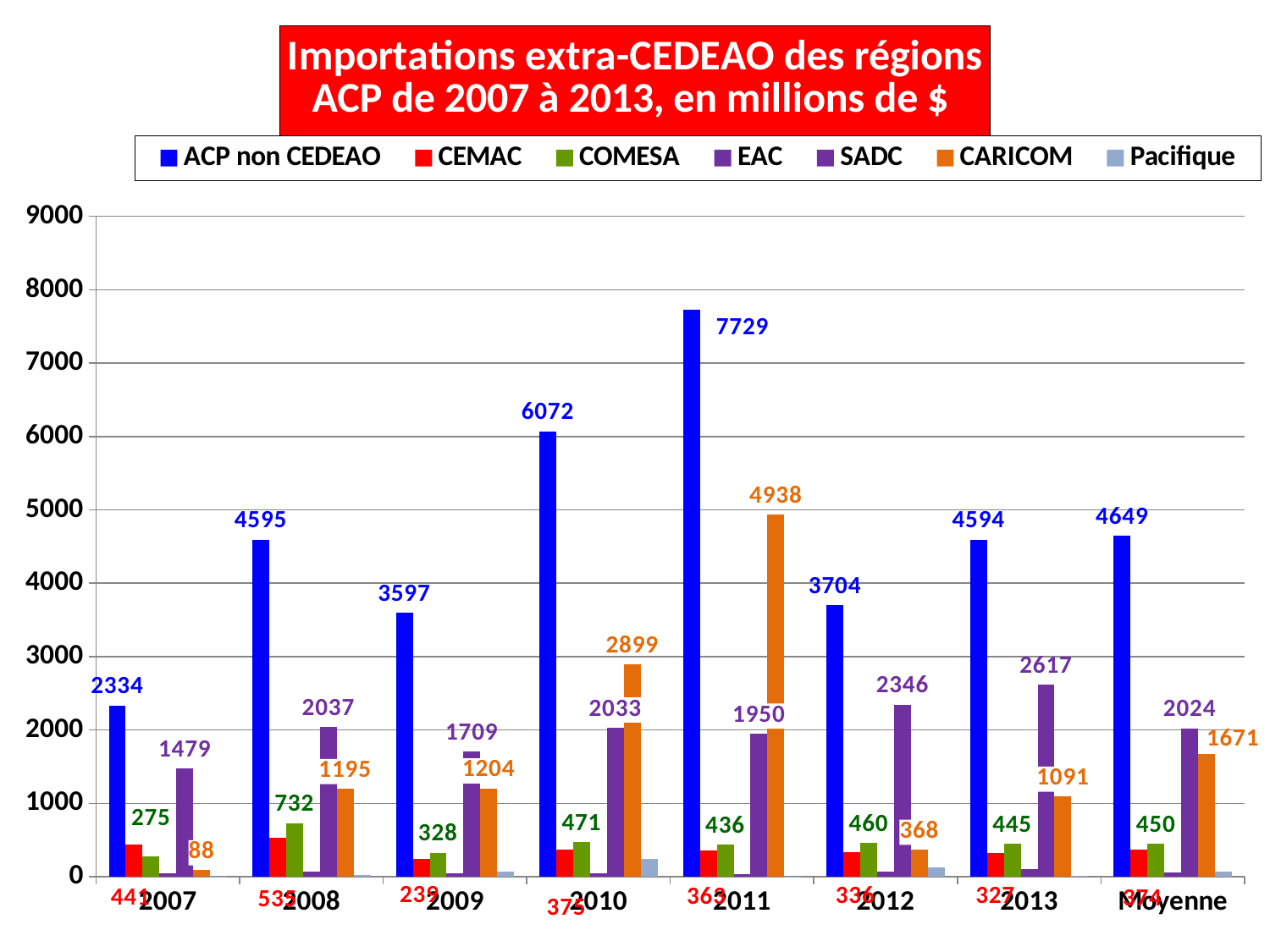

### Chart: Importations extra-CEDEAO des régions
ACP de 2007 à 2013, en millions de $

| Category | ACP non CEDEAO | CEMAC | COMESA | EAC | SADC | CARICOM | Pacifique |
|---|---|---|---|---|---|---|---|
| 2007 | 2334.0 | 441.0 | 275.0 | 49.0 | 1479.0 | 88.0 | 2.0 |
| 2008 | 4595.0 | 535.0 | 732.0 | 75.0 | 2037.0 | 1195.0 | 21.0 |
| 2009 | 3597.0 | 239.0 | 328.0 | 45.0 | 1709.0 | 1204.0 | 72.0 |
| 2010 | 6072.0 | 375.0 | 471.0 | 46.0 | 2033.0 | 2899.0 | 248.0 |
| 2011 | 7729.0 | 363.0 | 436.0 | 38.0 | 1950.0 | 4938.0 | 4.0 |
| 2012 | 3704.0 | 336.0 | 460.0 | 66.0 | 2346.0 | 368.0 | 128.0 |
| 2013 | 4594.0 | 327.0 | 445.0 | 101.0 | 2617.0 | 1091.0 | 13.0 |
| Moyenne | 4649.0 | 374.0 | 450.0 | 60.0 | 2024.0 | 1671.0 | 70.0 |